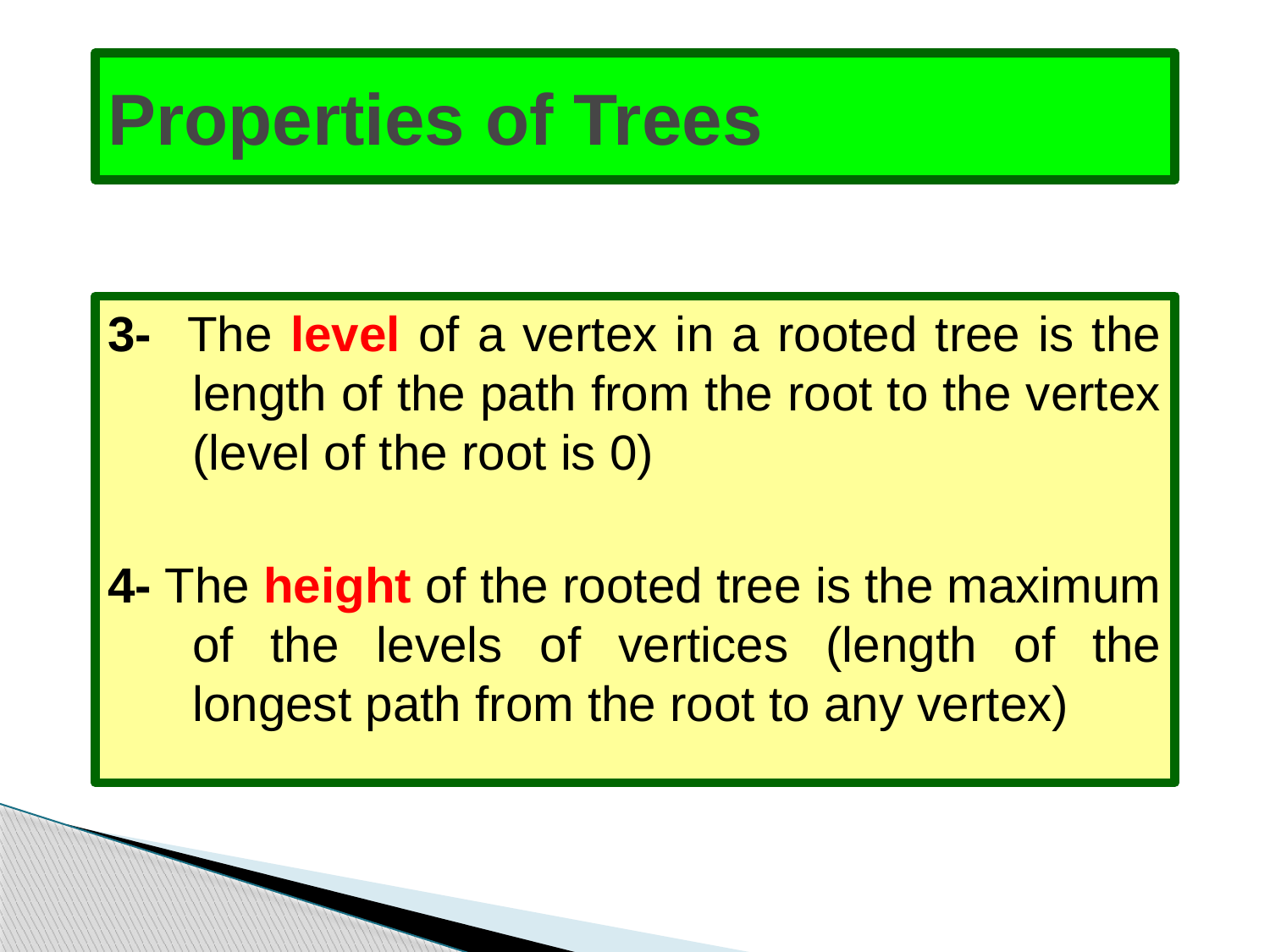

# Properties of Trees
3-  The level of a vertex in a rooted tree is the length of the path from the root to the vertex (level of the root is 0)

4- The height of the rooted tree is the maximum of the levels of vertices (length of the longest path from the root to any vertex)